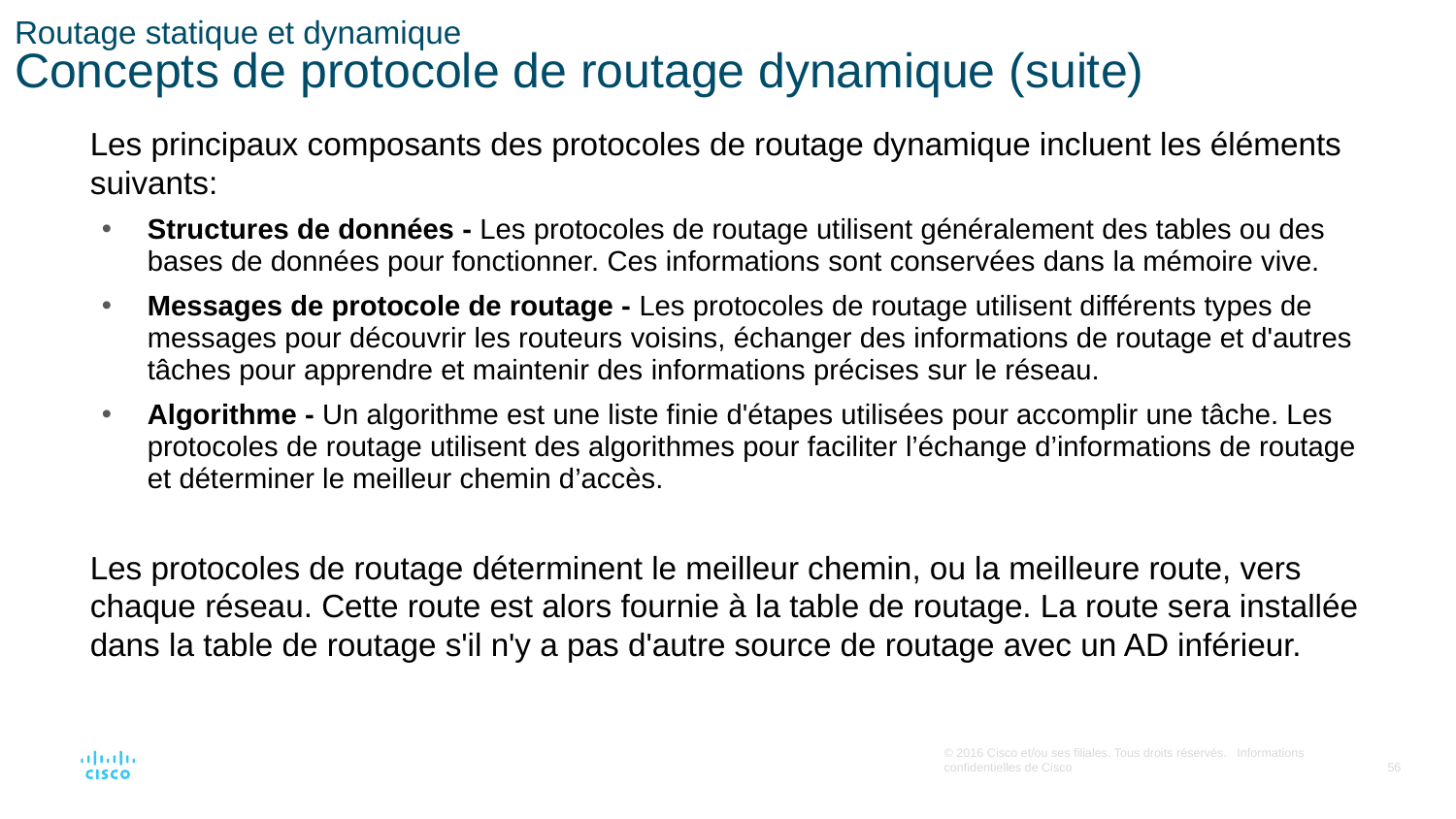

# Routage statique et dynamique Concepts de protocole de routage dynamique (suite)
Les principaux composants des protocoles de routage dynamique incluent les éléments suivants:
Structures de données - Les protocoles de routage utilisent généralement des tables ou des bases de données pour fonctionner. Ces informations sont conservées dans la mémoire vive.
Messages de protocole de routage - Les protocoles de routage utilisent différents types de messages pour découvrir les routeurs voisins, échanger des informations de routage et d'autres tâches pour apprendre et maintenir des informations précises sur le réseau.
Algorithme - Un algorithme est une liste finie d'étapes utilisées pour accomplir une tâche. Les protocoles de routage utilisent des algorithmes pour faciliter l’échange d’informations de routage et déterminer le meilleur chemin d’accès.

Les protocoles de routage déterminent le meilleur chemin, ou la meilleure route, vers chaque réseau. Cette route est alors fournie à la table de routage. La route sera installée dans la table de routage s'il n'y a pas d'autre source de routage avec un AD inférieur.